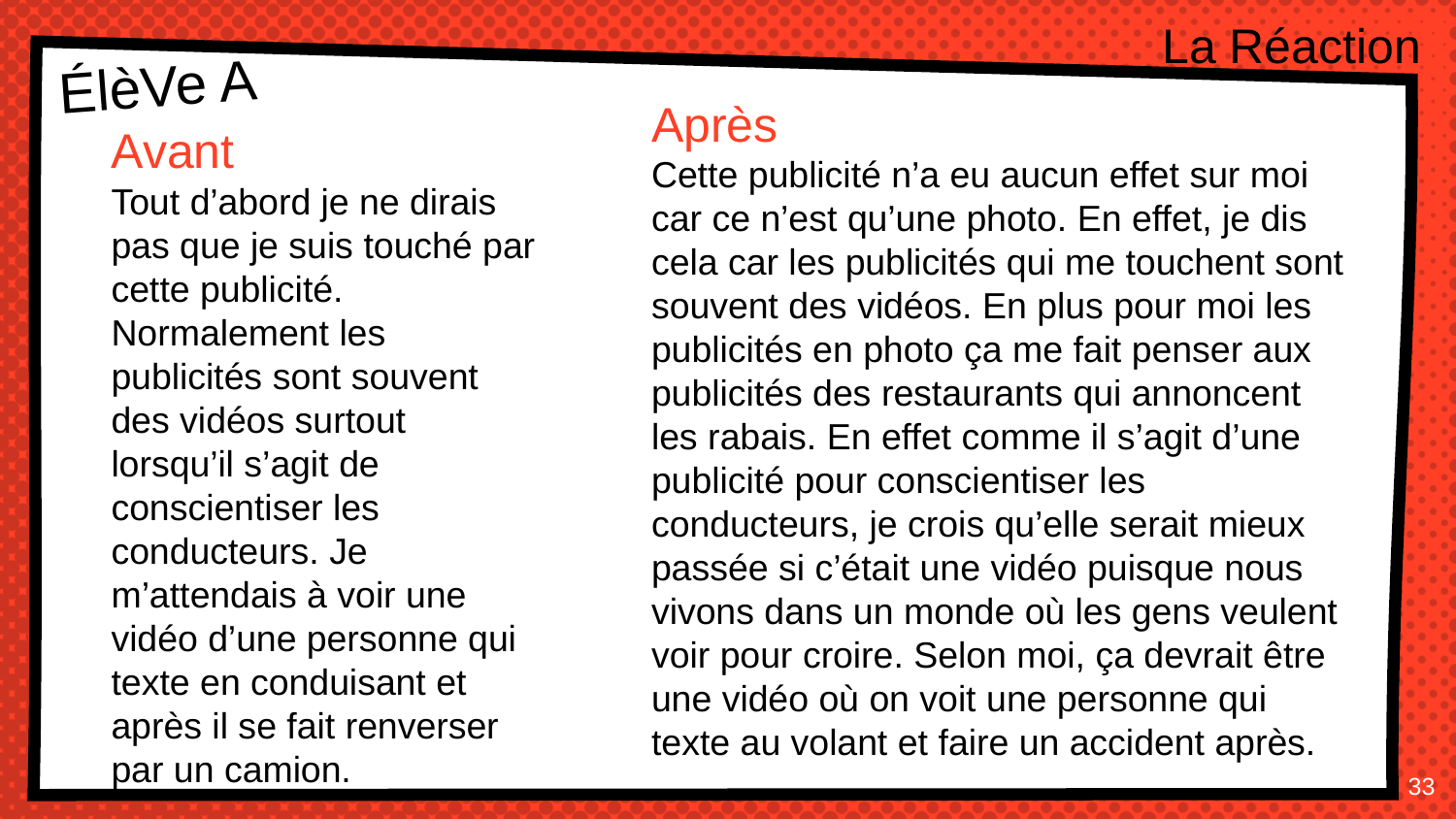

La Réaction
ÉlèVe A
Après
Cette publicité n’a eu aucun effet sur moi car ce n’est qu’une photo. En effet, je dis cela car les publicités qui me touchent sont souvent des vidéos. En plus pour moi les publicités en photo ça me fait penser aux publicités des restaurants qui annoncent les rabais. En effet comme il s’agit d’une publicité pour conscientiser les conducteurs, je crois qu’elle serait mieux passée si c’était une vidéo puisque nous vivons dans un monde où les gens veulent voir pour croire. Selon moi, ça devrait être une vidéo où on voit une personne qui texte au volant et faire un accident après.
Avant
Tout d’abord je ne dirais pas que je suis touché par cette publicité. Normalement les publicités sont souvent des vidéos surtout lorsqu’il s’agit de conscientiser les conducteurs. Je m’attendais à voir une vidéo d’une personne qui texte en conduisant et après il se fait renverser par un camion.
33